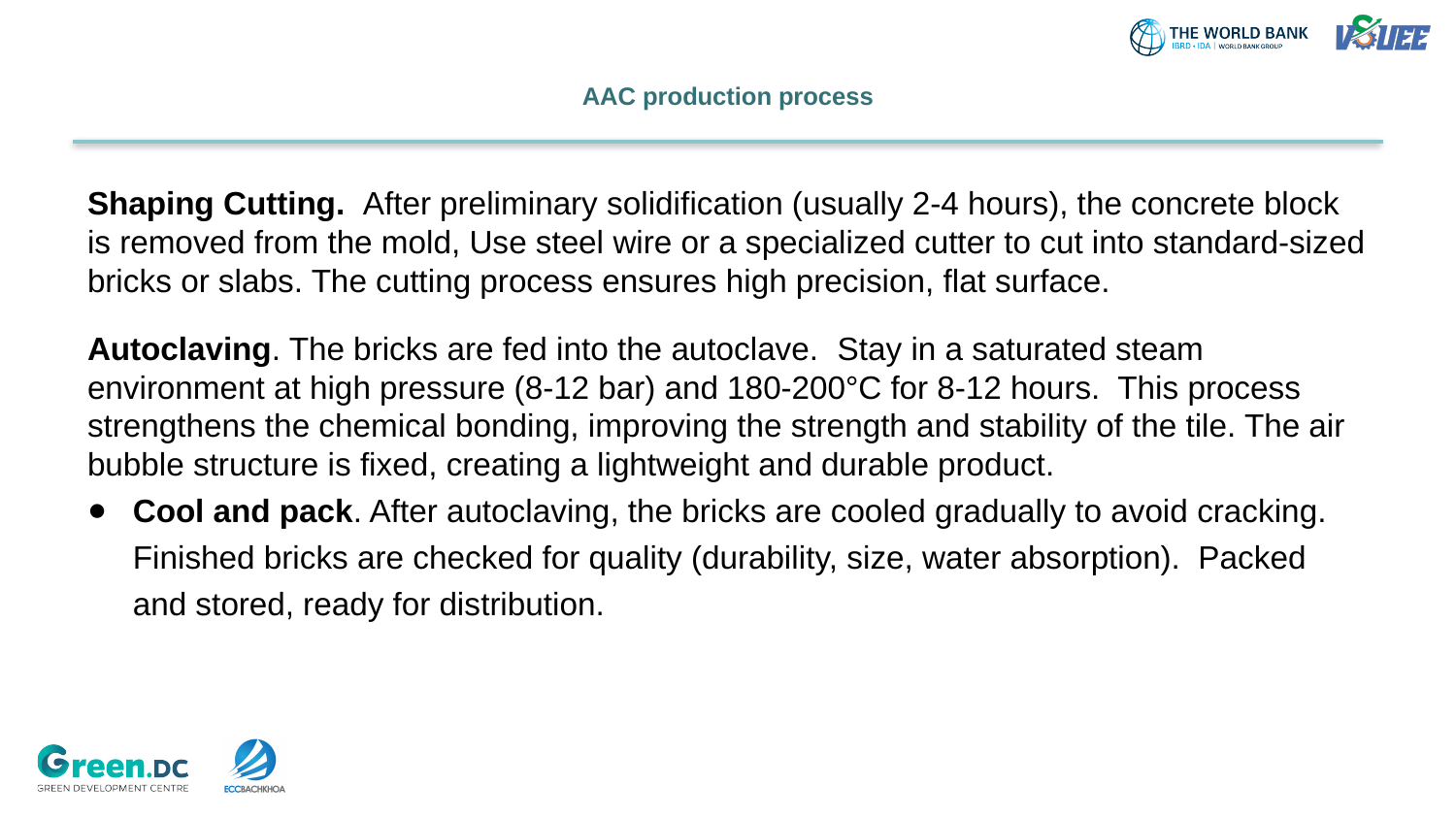

# AAC production process
Shaping Cutting.  After preliminary solidification (usually 2-4 hours), the concrete block is removed from the mold, Use steel wire or a specialized cutter to cut into standard-sized bricks or slabs. The cutting process ensures high precision, flat surface.
Autoclaving. The bricks are fed into the autoclave.  Stay in a saturated steam environment at high pressure (8-12 bar) and 180-200°C for 8-12 hours.  This process strengthens the chemical bonding, improving the strength and stability of the tile. The air bubble structure is fixed, creating a lightweight and durable product.
Cool and pack. After autoclaving, the bricks are cooled gradually to avoid cracking.  Finished bricks are checked for quality (durability, size, water absorption).  Packed and stored, ready for distribution.